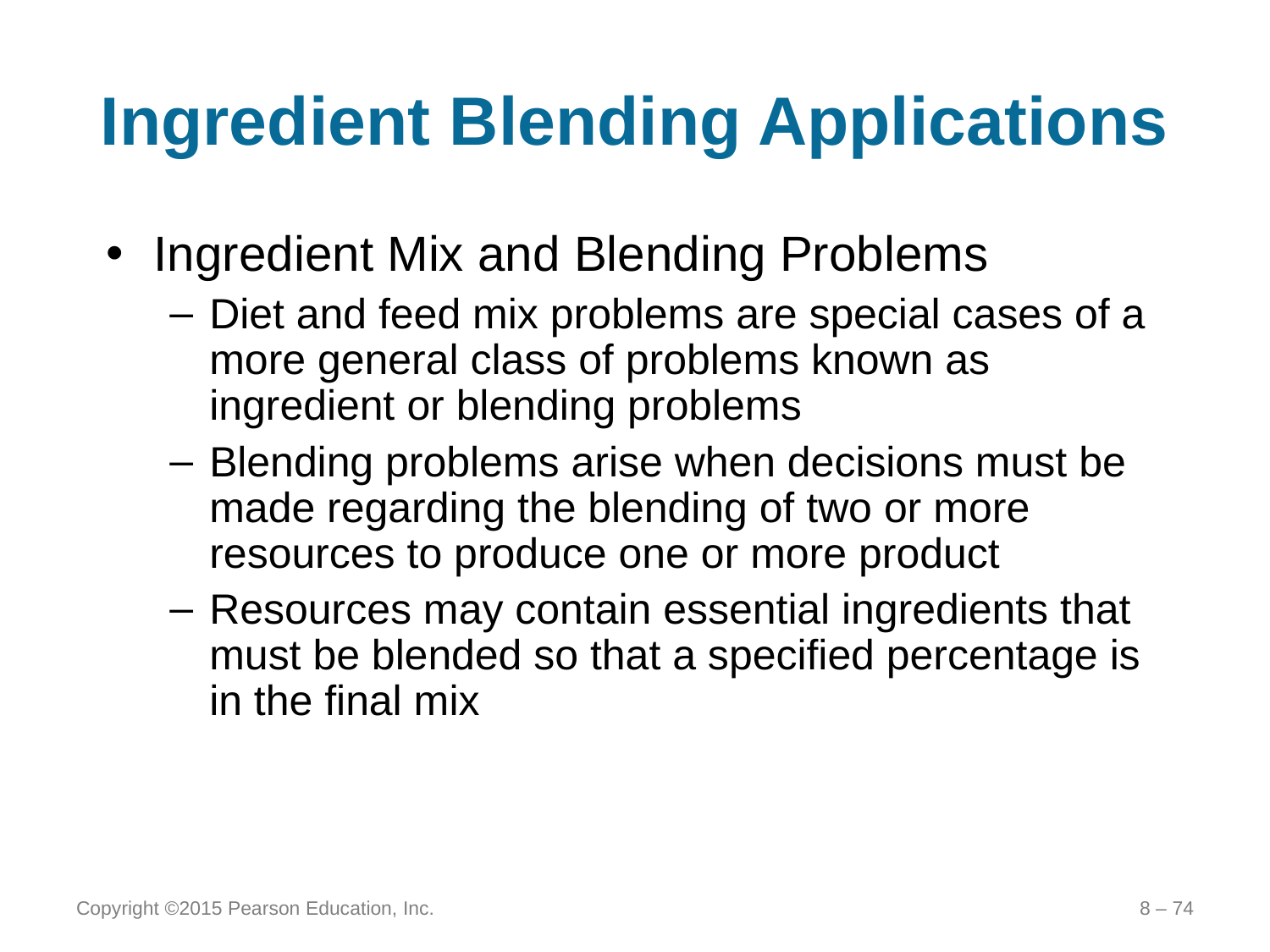

# Ingredient Blending Applications
Ingredient Mix and Blending Problems
Diet and feed mix problems are special cases of a more general class of problems known as ingredient or blending problems
Blending problems arise when decisions must be made regarding the blending of two or more resources to produce one or more product
Resources may contain essential ingredients that must be blended so that a specified percentage is in the final mix
Copyright ©2015 Pearson Education, Inc.
8 – 74